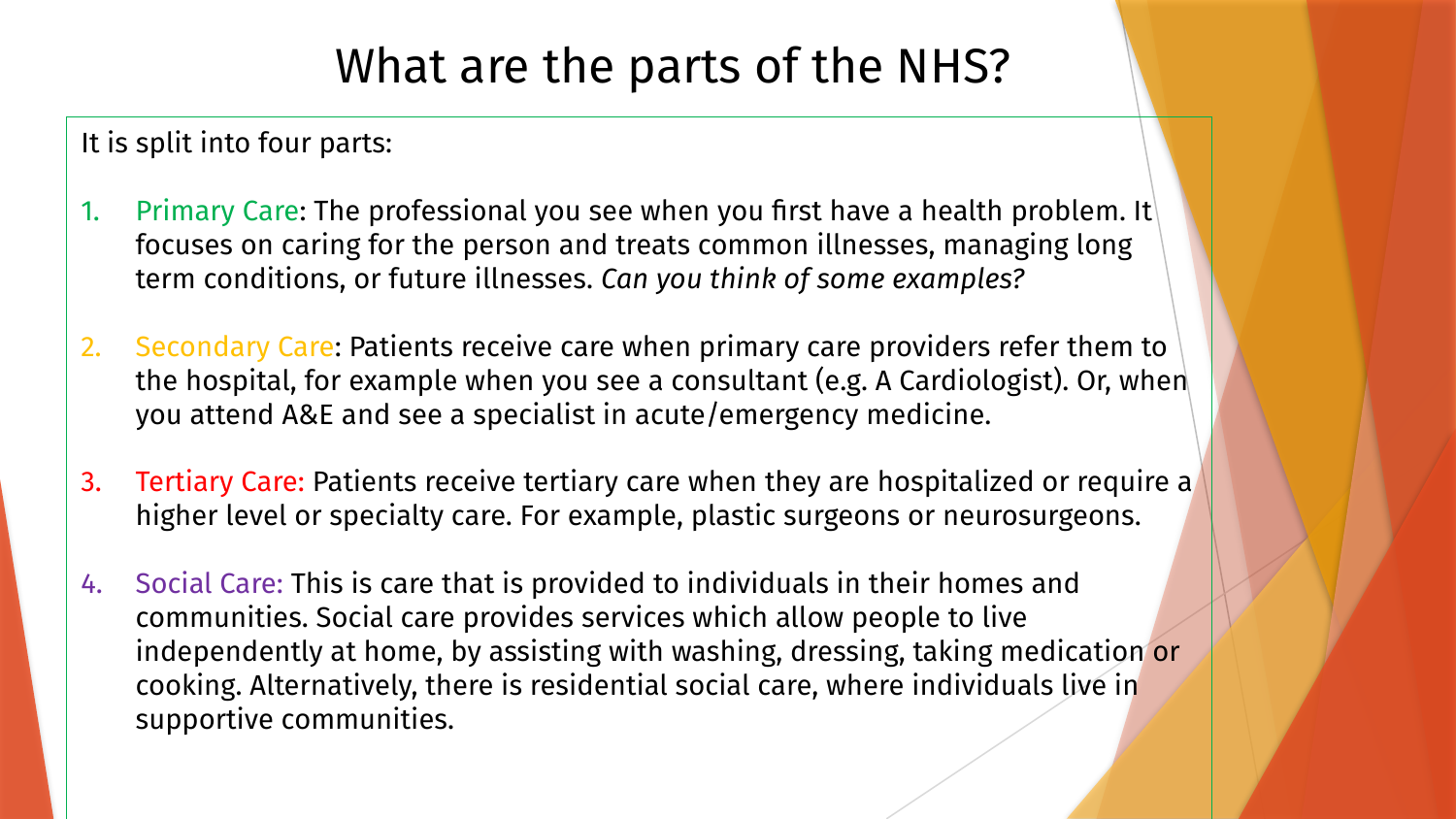

What are the parts of the NHS?
It is split into four parts:

Primary Care: The professional you see when you first have a health problem. It focuses on caring for the person and treats common illnesses, managing long term conditions, or future illnesses. Can you think of some examples?

Secondary Care: Patients receive care when primary care providers refer them to the hospital, for example when you see a consultant (e.g. A Cardiologist). Or, when you attend A&E and see a specialist in acute/emergency medicine.

Tertiary Care: Patients receive tertiary care when they are hospitalized or require a higher level or specialty care. For example, plastic surgeons or neurosurgeons.

Social Care: This is care that is provided to individuals in their homes and communities. Social care provides services which allow people to live independently at home, by assisting with washing, dressing, taking medication or cooking. Alternatively, there is residential social care, where individuals live in supportive communities.